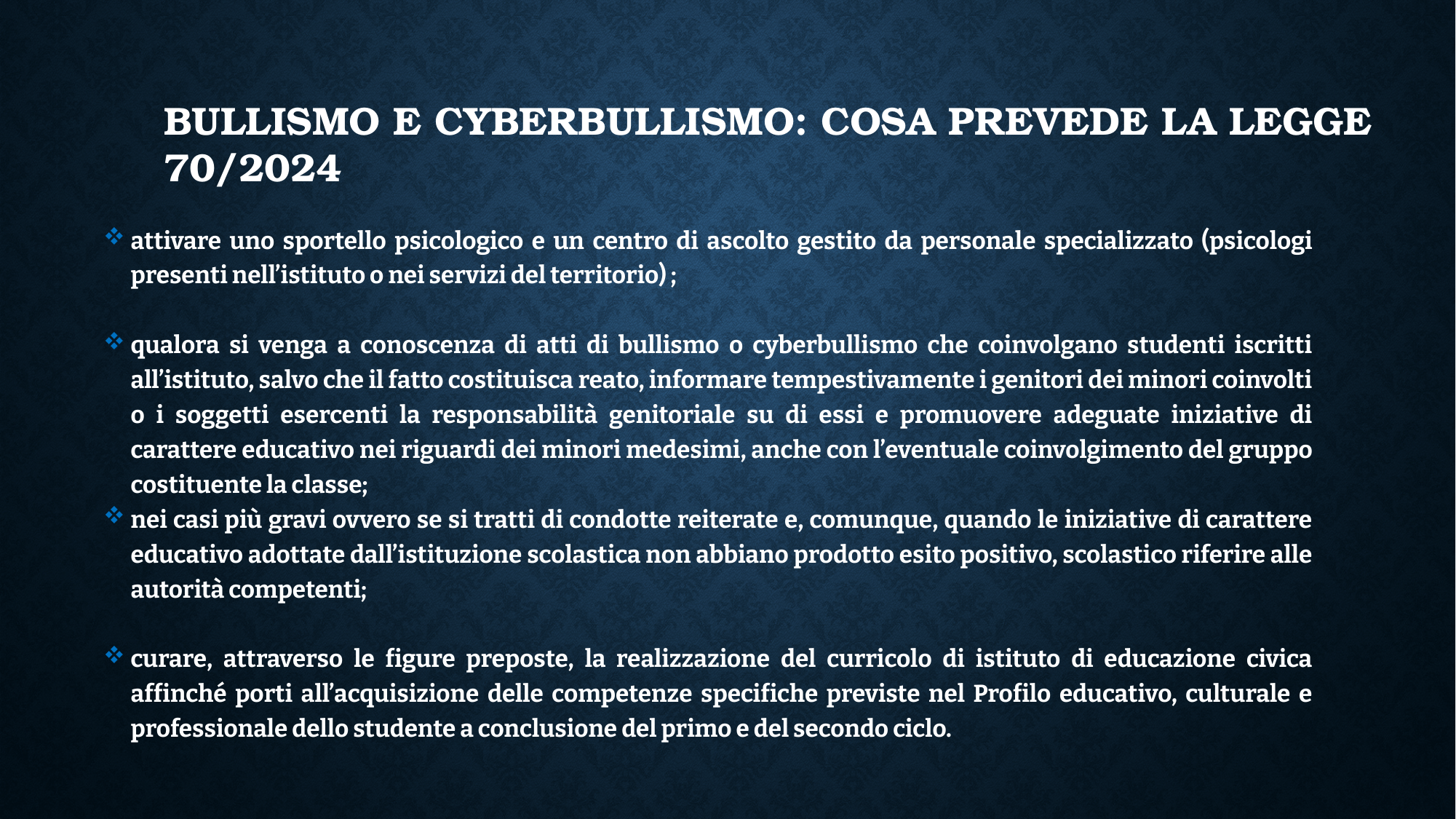

# Bullismo e cyberbullismo: cosa prevede la legge 70/2024
attivare uno sportello psicologico e un centro di ascolto gestito da personale specializzato (psicologi presenti nell’istituto o nei servizi del territorio) ;

qualora si venga a conoscenza di atti di bullismo o cyberbullismo che coinvolgano studenti iscritti all’istituto, salvo che il fatto costituisca reato, informare tempestivamente i genitori dei minori coinvolti o i soggetti esercenti la responsabilità genitoriale su di essi e promuovere adeguate iniziative di carattere educativo nei riguardi dei minori medesimi, anche con l’eventuale coinvolgimento del gruppo costituente la classe;
nei casi più gravi ovvero se si tratti di condotte reiterate e, comunque, quando le iniziative di carattere educativo adottate dall’istituzione scolastica non abbiano prodotto esito positivo, scolastico riferire alle autorità competenti;

curare, attraverso le figure preposte, la realizzazione del curricolo di istituto di educazione civica affinché porti all’acquisizione delle competenze specifiche previste nel Profilo educativo, culturale e professionale dello studente a conclusione del primo e del secondo ciclo.